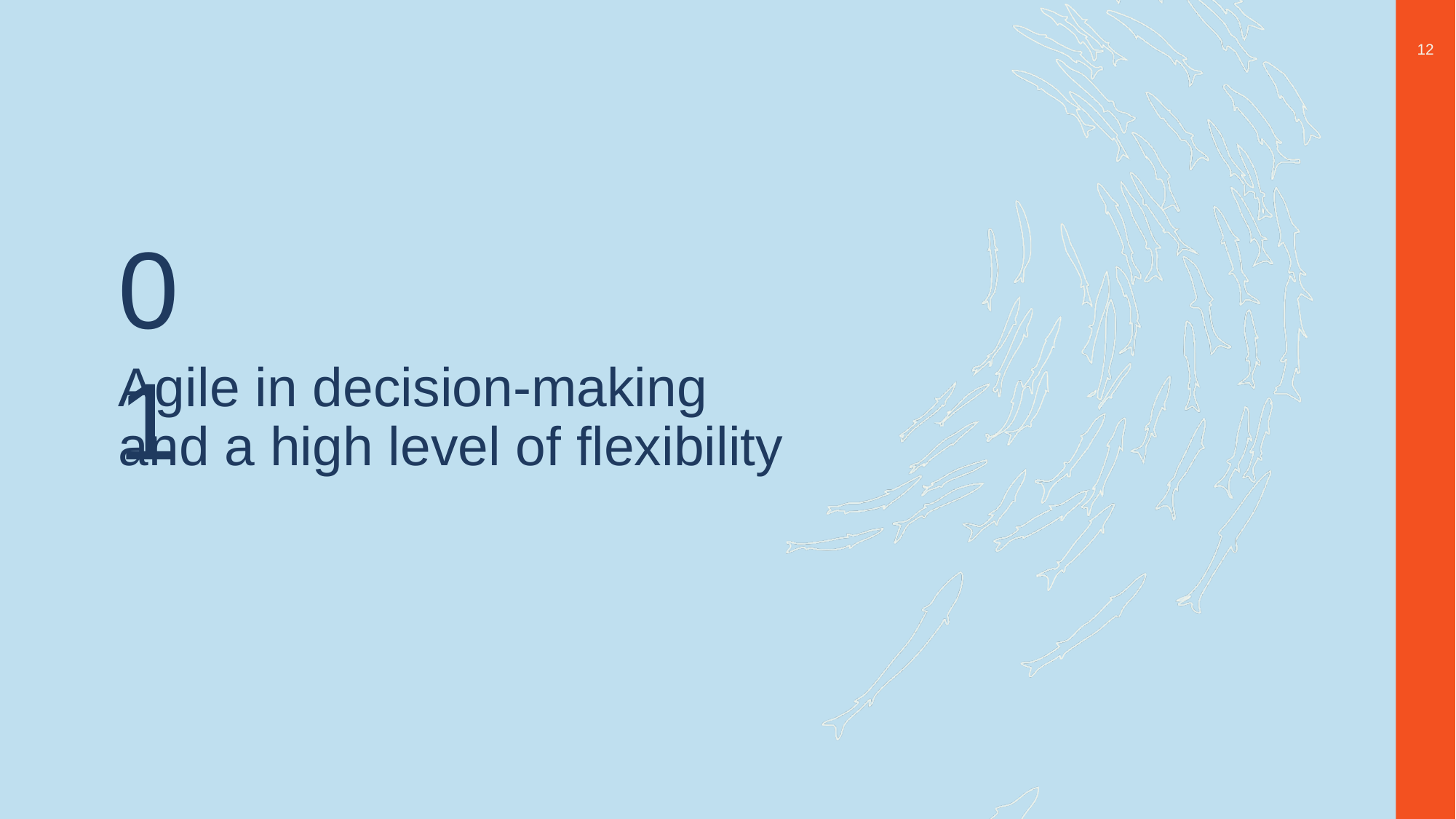

12
01
Agile in decision-making
and a high level of flexibility